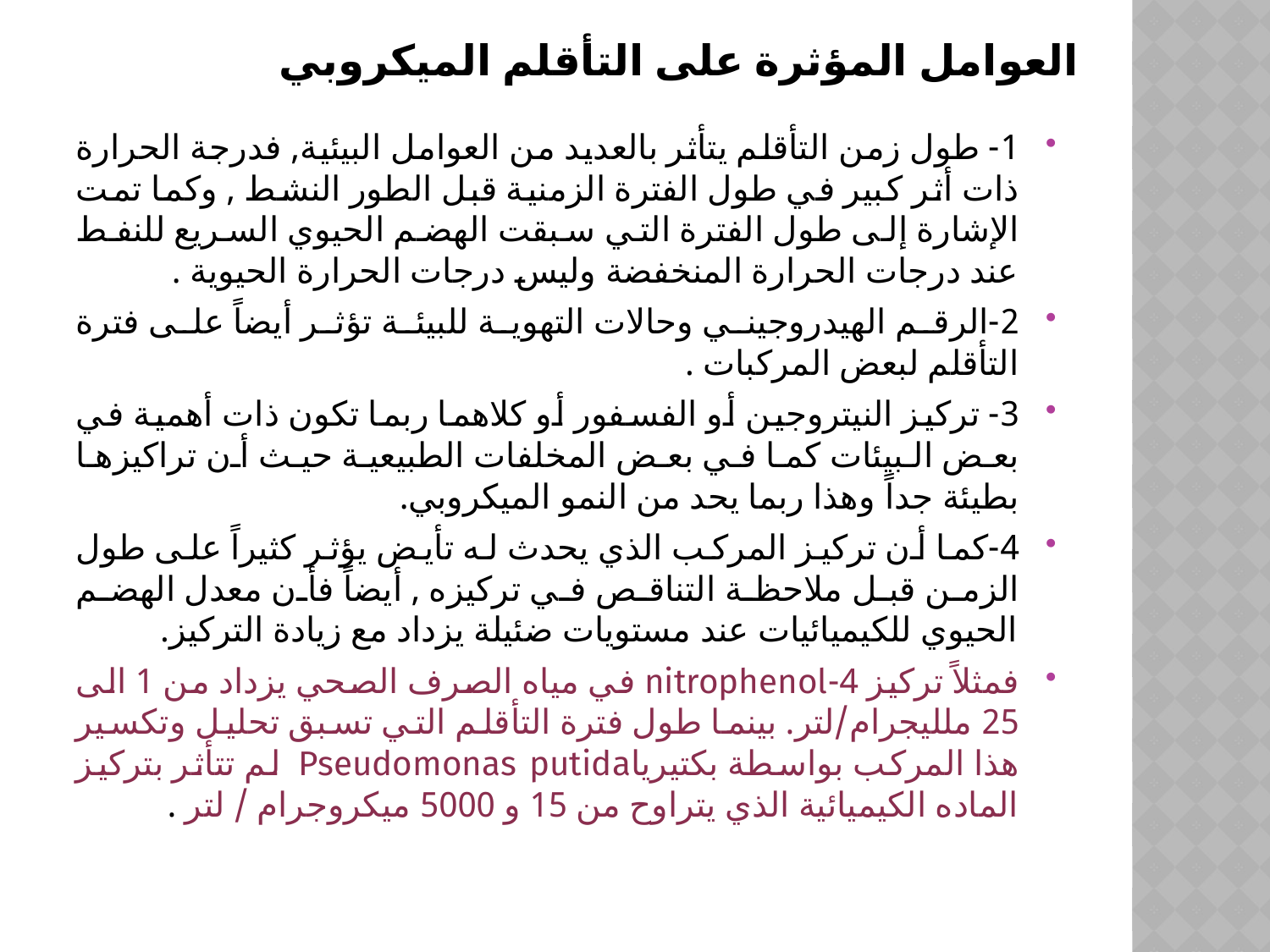

# العوامل المؤثرة على التأقلم الميكروبي
1- طول زمن التأقلم يتأثر بالعديد من العوامل البيئية, فدرجة الحرارة ذات أثر كبير في طول الفترة الزمنية قبل الطور النشط , وكما تمت الإشارة إلى طول الفترة التي سبقت الهضم الحيوي السريع للنفط عند درجات الحرارة المنخفضة وليس درجات الحرارة الحيوية .
2-الرقم الهيدروجيني وحالات التهوية للبيئة تؤثر أيضاً على فترة التأقلم لبعض المركبات .
3- تركيز النيتروجين أو الفسفور أو كلاهما ربما تكون ذات أهمية في بعض البيئات كما في بعض المخلفات الطبيعية حيث أن تراكيزها بطيئة جداً وهذا ربما يحد من النمو الميكروبي.
4-كما أن تركيز المركب الذي يحدث له تأيض يؤثر كثيراً على طول الزمن قبل ملاحظة التناقص في تركيزه , أيضاً فأن معدل الهضم الحيوي للكيميائيات عند مستويات ضئيلة يزداد مع زيادة التركيز.
فمثلاً تركيز 4-nitrophenol في مياه الصرف الصحي يزداد من 1 الى 25 ملليجرام/لتر. بينما طول فترة التأقلم التي تسبق تحليل وتكسير هذا المركب بواسطة بكتيرياPseudomonas putida  لم تتأثر بتركيز الماده الكيميائية الذي يتراوح من 15 و 5000 ميكروجرام / لتر .